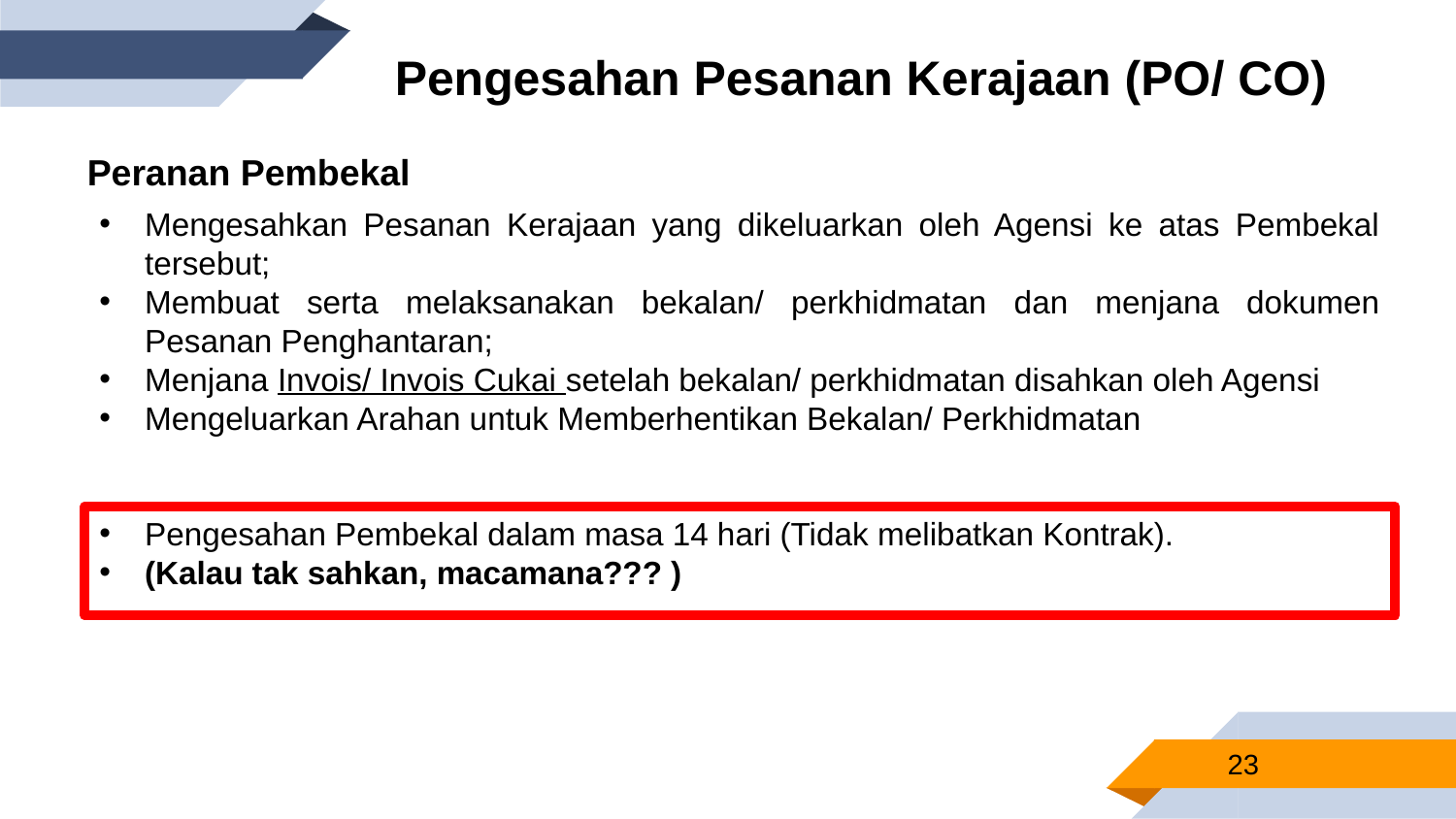

Pengesahan Pesanan Kerajaan (PO/ CO)
Peranan Pembekal
Mengesahkan Pesanan Kerajaan yang dikeluarkan oleh Agensi ke atas Pembekal tersebut;
Membuat serta melaksanakan bekalan/ perkhidmatan dan menjana dokumen Pesanan Penghantaran;
Menjana Invois/ Invois Cukai setelah bekalan/ perkhidmatan disahkan oleh Agensi
Mengeluarkan Arahan untuk Memberhentikan Bekalan/ Perkhidmatan

Pengesahan Pembekal dalam masa 14 hari (Tidak melibatkan Kontrak).
(Kalau tak sahkan, macamana??? )

23